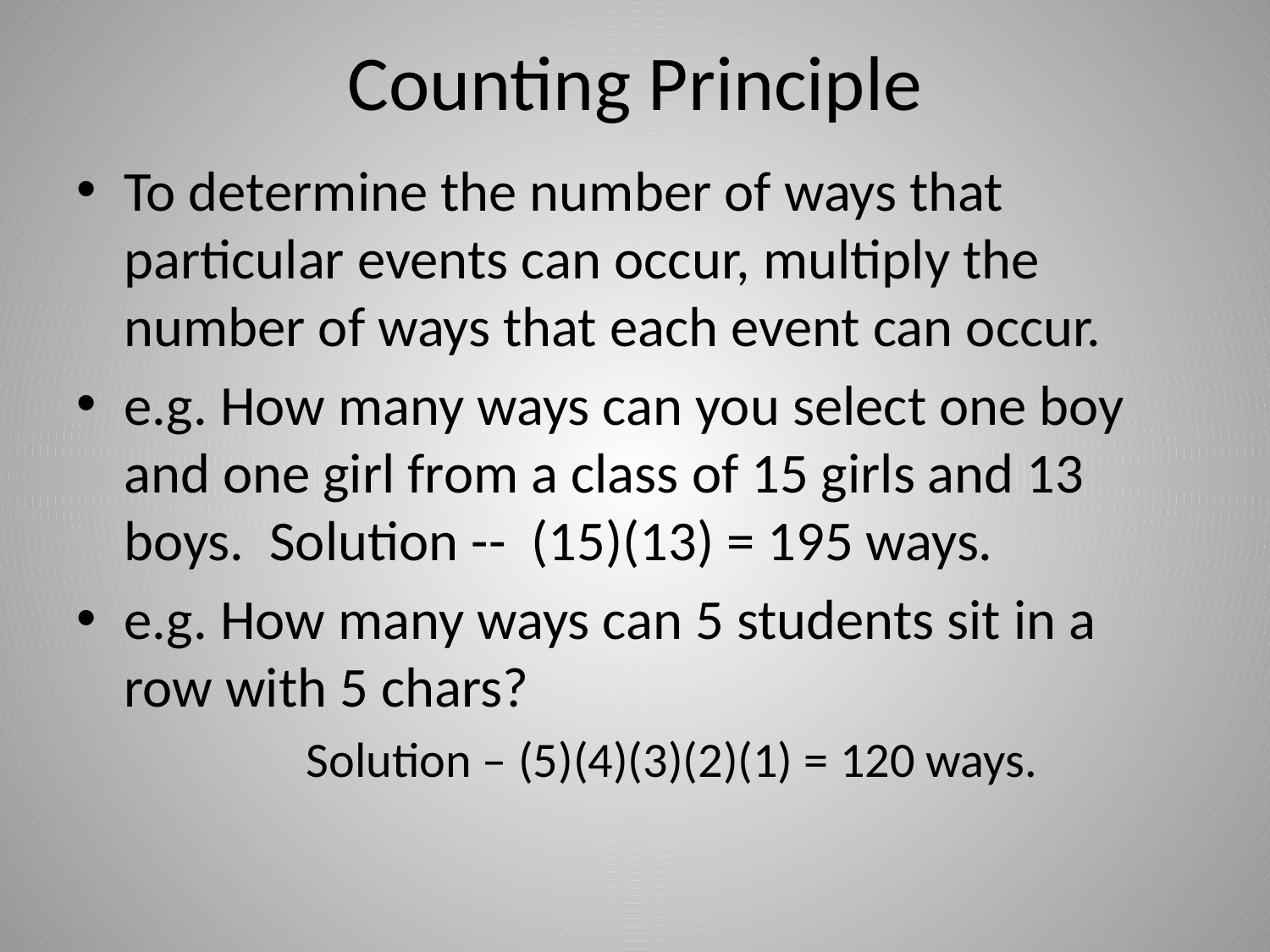

# Counting Principle
To determine the number of ways that particular events can occur, multiply the number of ways that each event can occur.
e.g. How many ways can you select one boy and one girl from a class of 15 girls and 13 boys.  Solution --  (15)(13) = 195 ways.
e.g. How many ways can 5 students sit in a row with 5 chars?
		Solution – (5)(4)(3)(2)(1) = 120 ways.